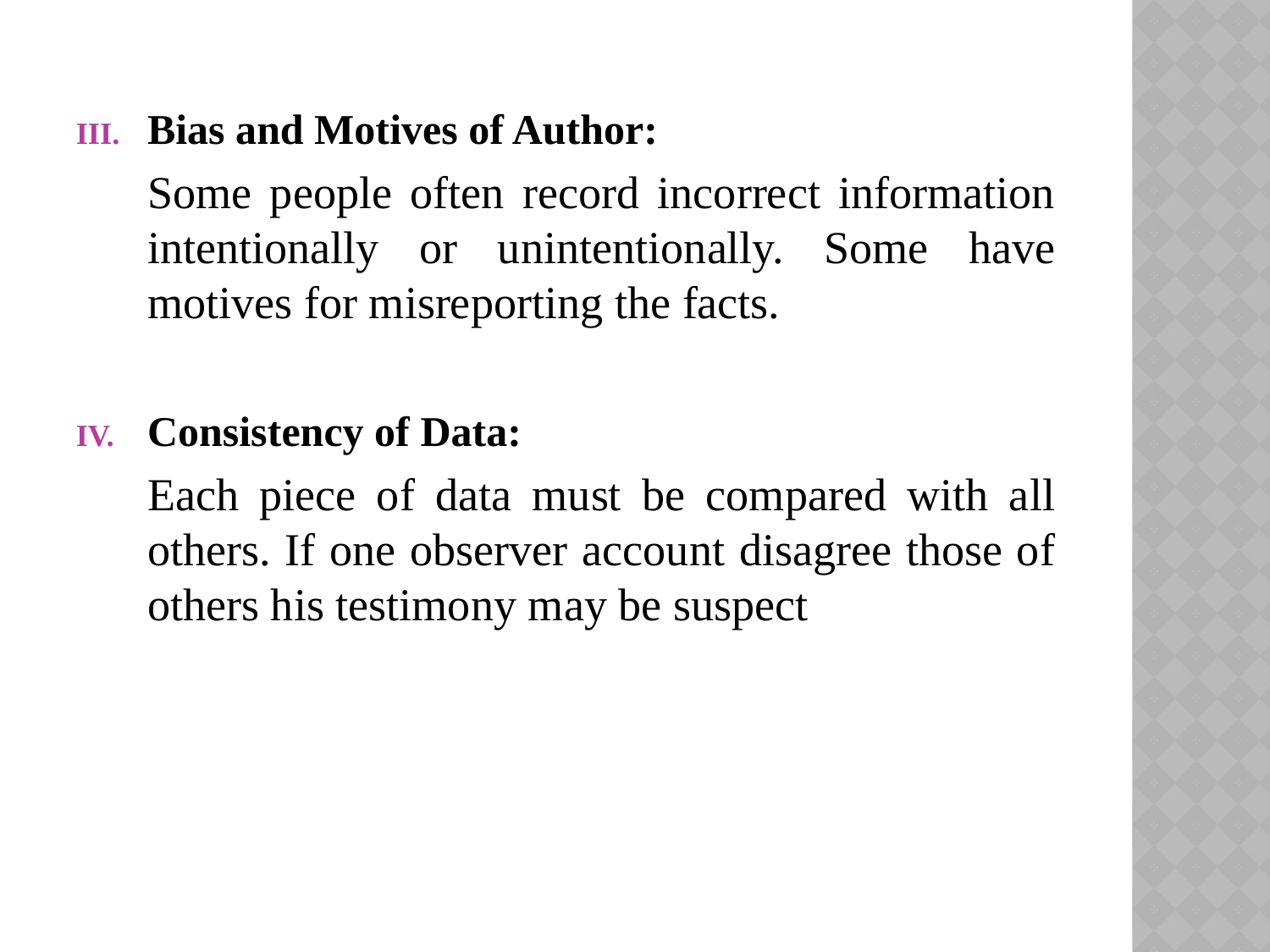

Bias and Motives of Author:
	Some people often record incorrect information intentionally or unintentionally. Some have motives for misreporting the facts.

Consistency of Data:
	Each piece of data must be compared with all others. If one observer account disagree those of others his testimony may be suspect